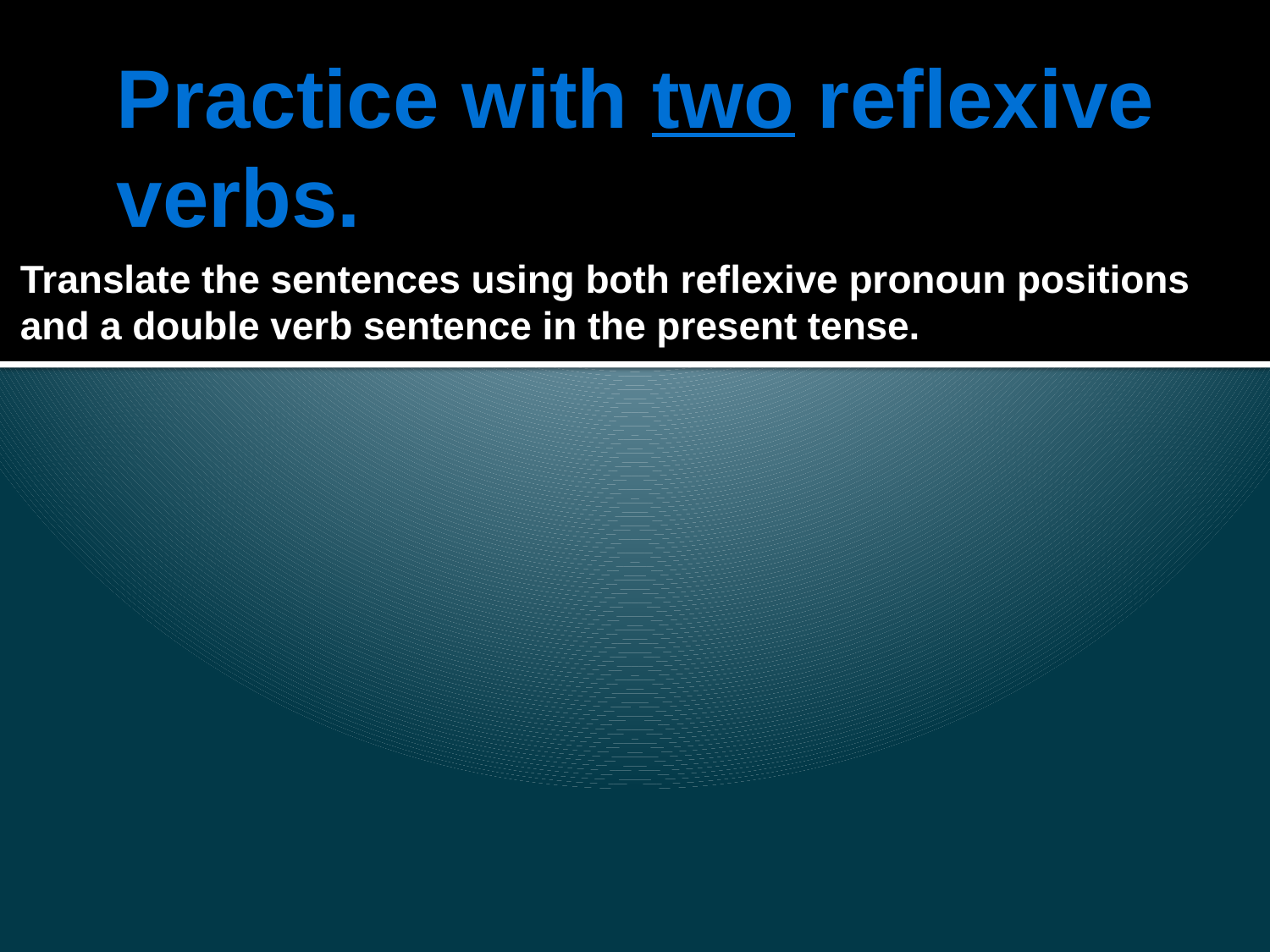

# Practice with two reflexive verbs.
Translate the sentences using both reflexive pronoun positions and a double verb sentence in the present tense.